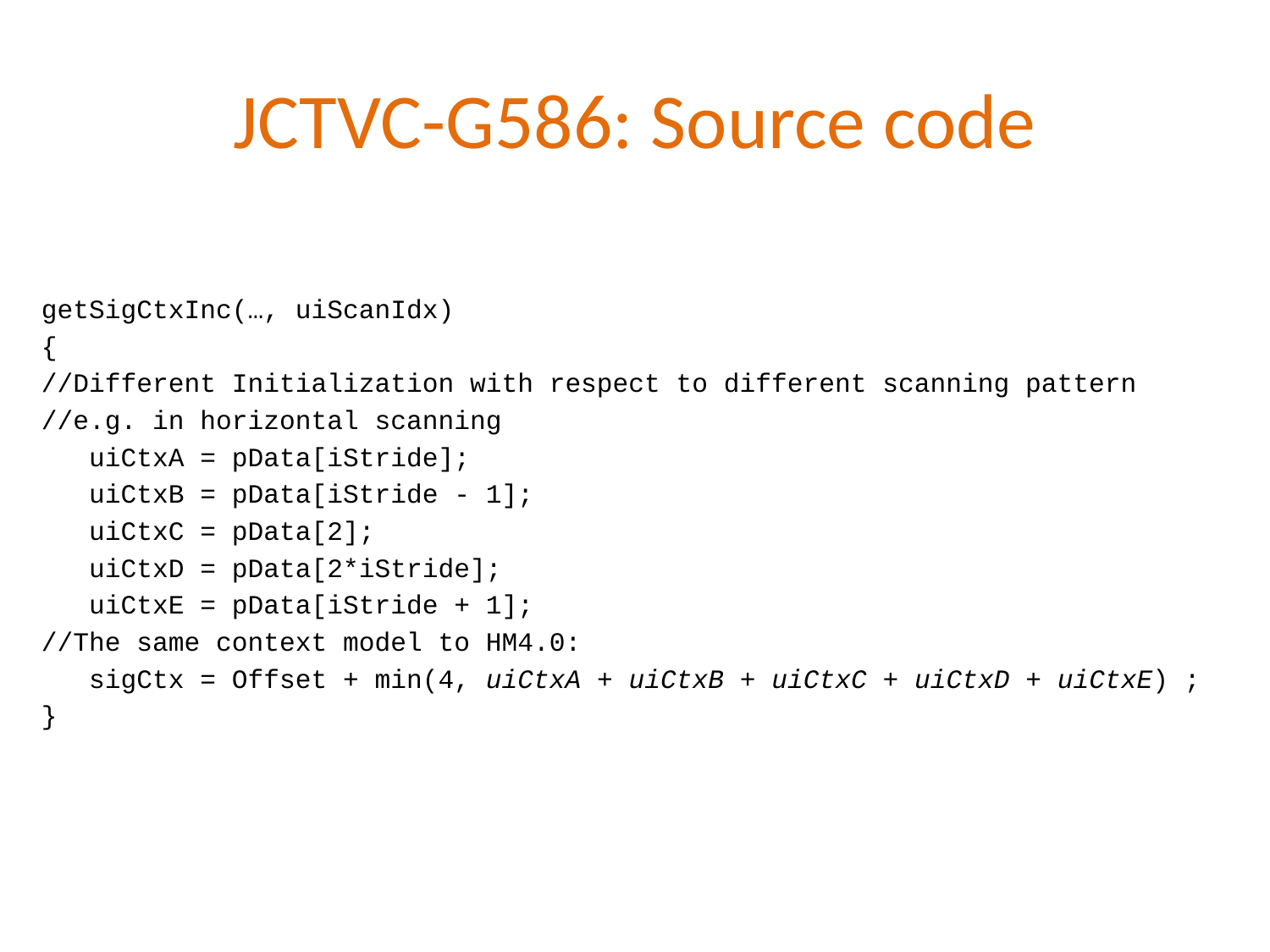

# JCTVC-G586: Source code

getSigCtxInc(…, uiScanIdx)
{
//Different Initialization with respect to different scanning pattern
//e.g. in horizontal scanning
   uiCtxA = pData[iStride];
   uiCtxB = pData[iStride - 1];
   uiCtxC = pData[2];
   uiCtxD = pData[2*iStride];
   uiCtxE = pData[iStride + 1];
//The same context model to HM4.0:
   sigCtx = Offset + min(4, uiCtxA + uiCtxB + uiCtxC + uiCtxD + uiCtxE) ;
}